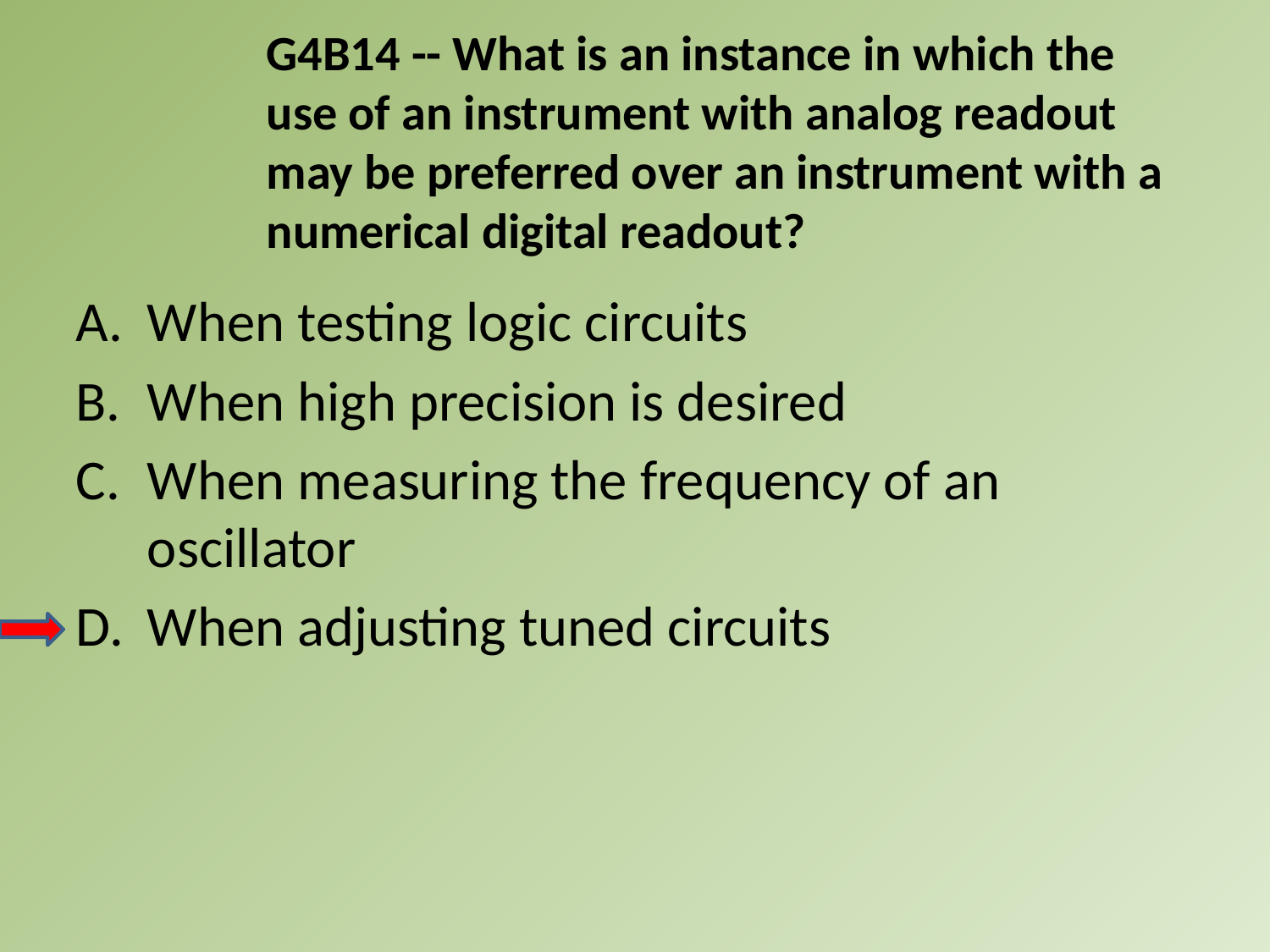

G4B14 -- What is an instance in which the use of an instrument with analog readout may be preferred over an instrument with a numerical digital readout?
A.	When testing logic circuits
B.	When high precision is desired
C.	When measuring the frequency of an oscillator
D.	When adjusting tuned circuits